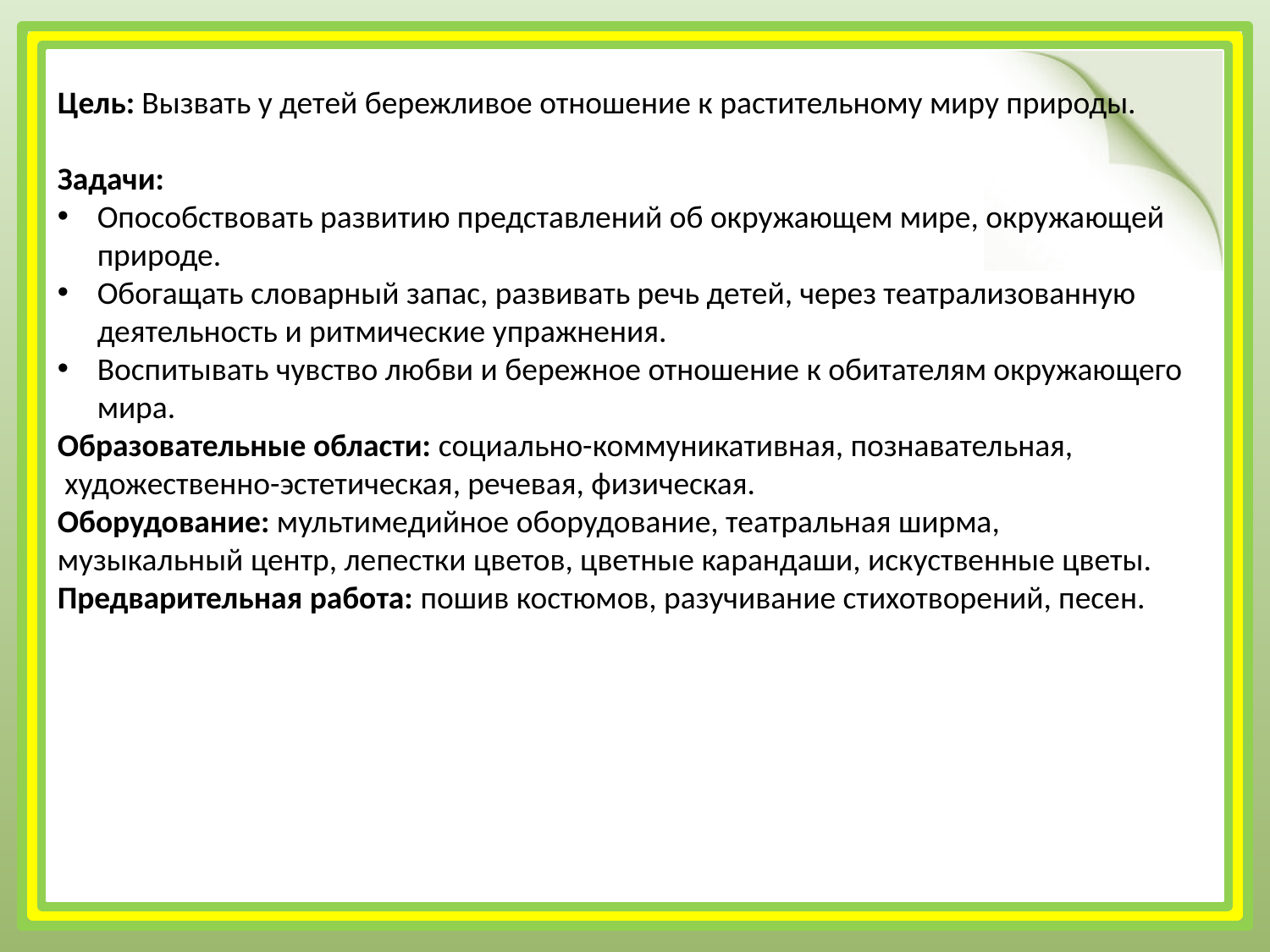

Цель: Вызвать у детей бережливое отношение к растительному миру природы.

Задачи:
Опособствовать развитию представлений об окружающем мире, окружающей природе.
Обогащать словарный запас, развивать речь детей, через театрализованную деятельность и ритмические упражнения.
Воспитывать чувство любви и бережное отношение к обитателям окружающего мира.
Образовательные области: социально-коммуникативная, познавательная,  художественно-эстетическая, речевая, физическая.
Оборудование: мультимедийное оборудование, театральная ширма, музыкальный центр, лепестки цветов, цветные карандаши, искуственные цветы.
Предварительная работа: пошив костюмов, разучивание стихотворений, песен.